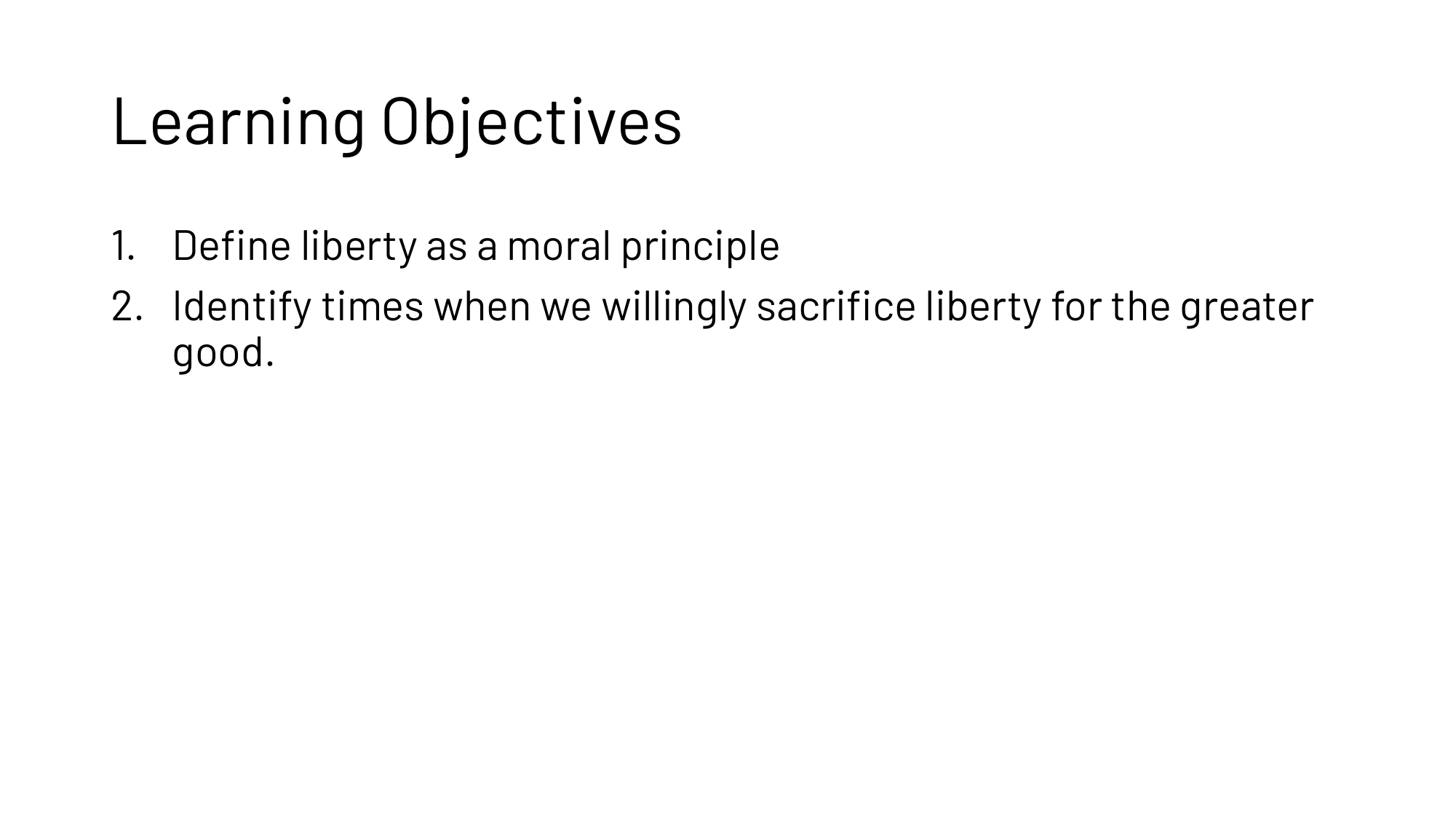

# Learning Objectives
Define liberty as a moral principle
Identify times when we willingly sacrifice liberty for the greater good.